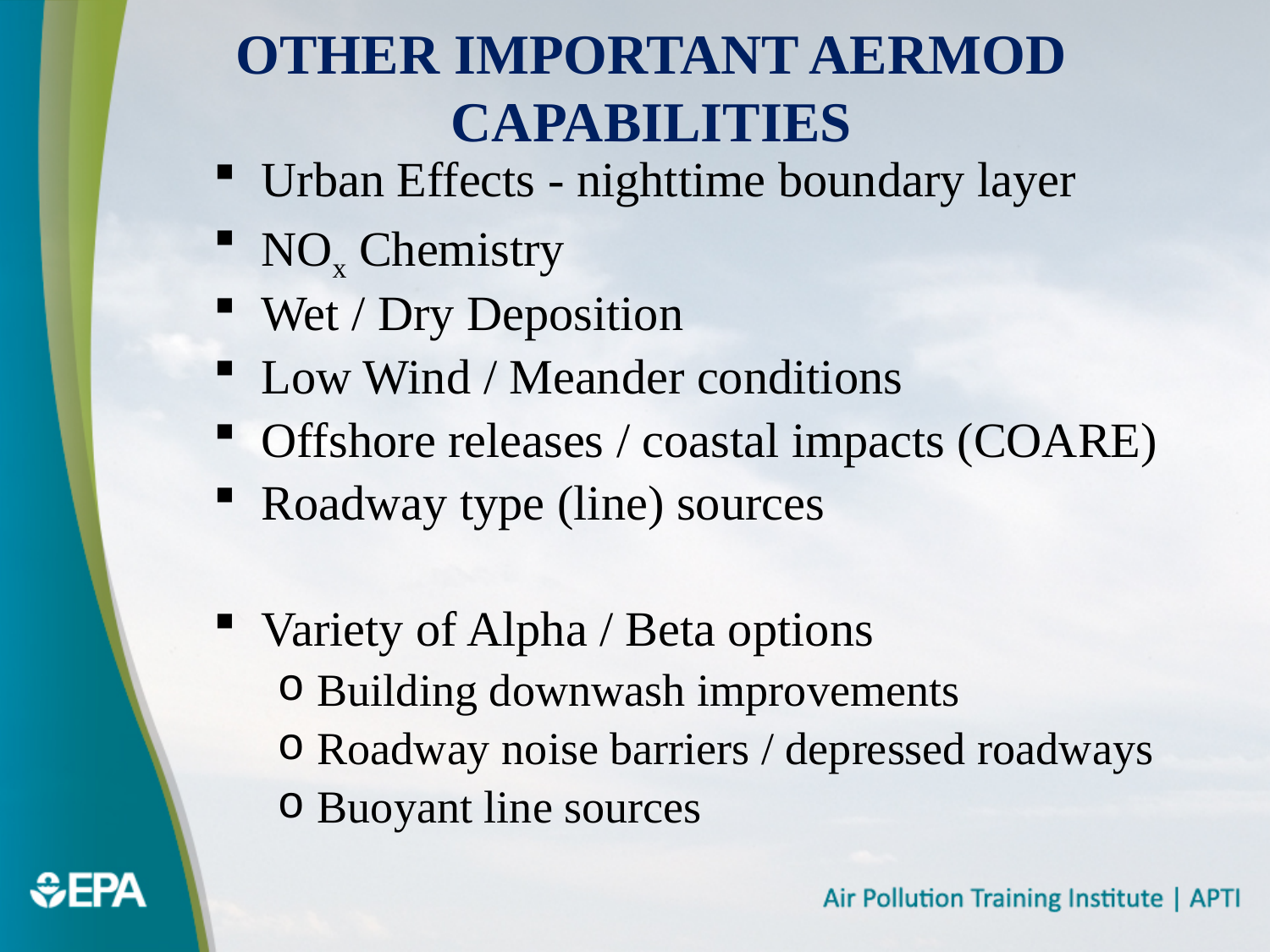

# Other important AERMOD capabilities
Urban Effects - nighttime boundary layer
NOx Chemistry
Wet / Dry Deposition
Low Wind / Meander conditions
Offshore releases / coastal impacts (COARE)
Roadway type (line) sources

Variety of Alpha / Beta options
Building downwash improvements
Roadway noise barriers / depressed roadways
Buoyant line sources